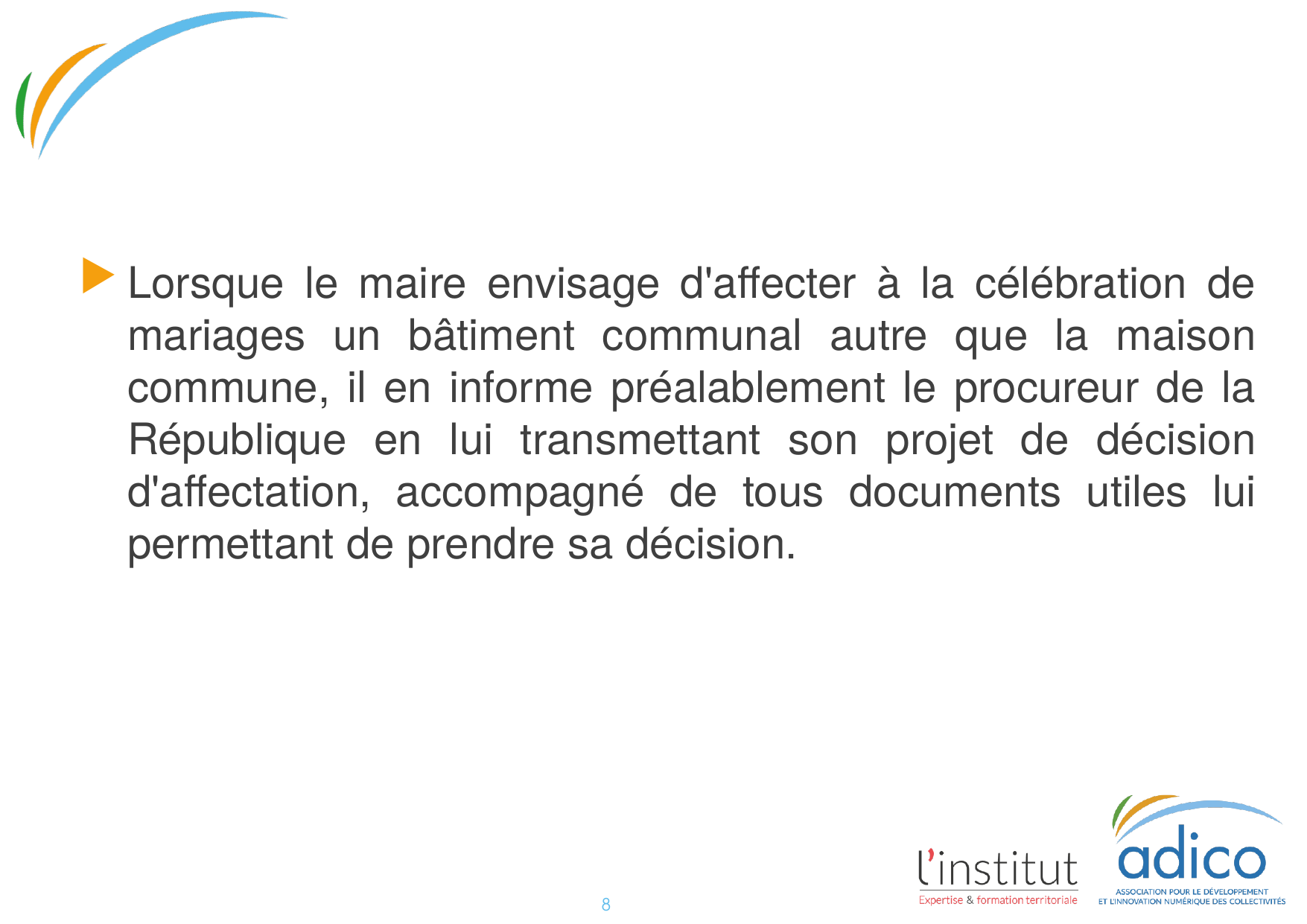

#

Lorsque le maire envisage d'affecter à la célébration de mariages un bâtiment communal autre que la maison commune, il en informe préalablement le procureur de la République en lui transmettant son projet de décision d'affectation, accompagné de tous documents utiles lui permettant de prendre sa décision.